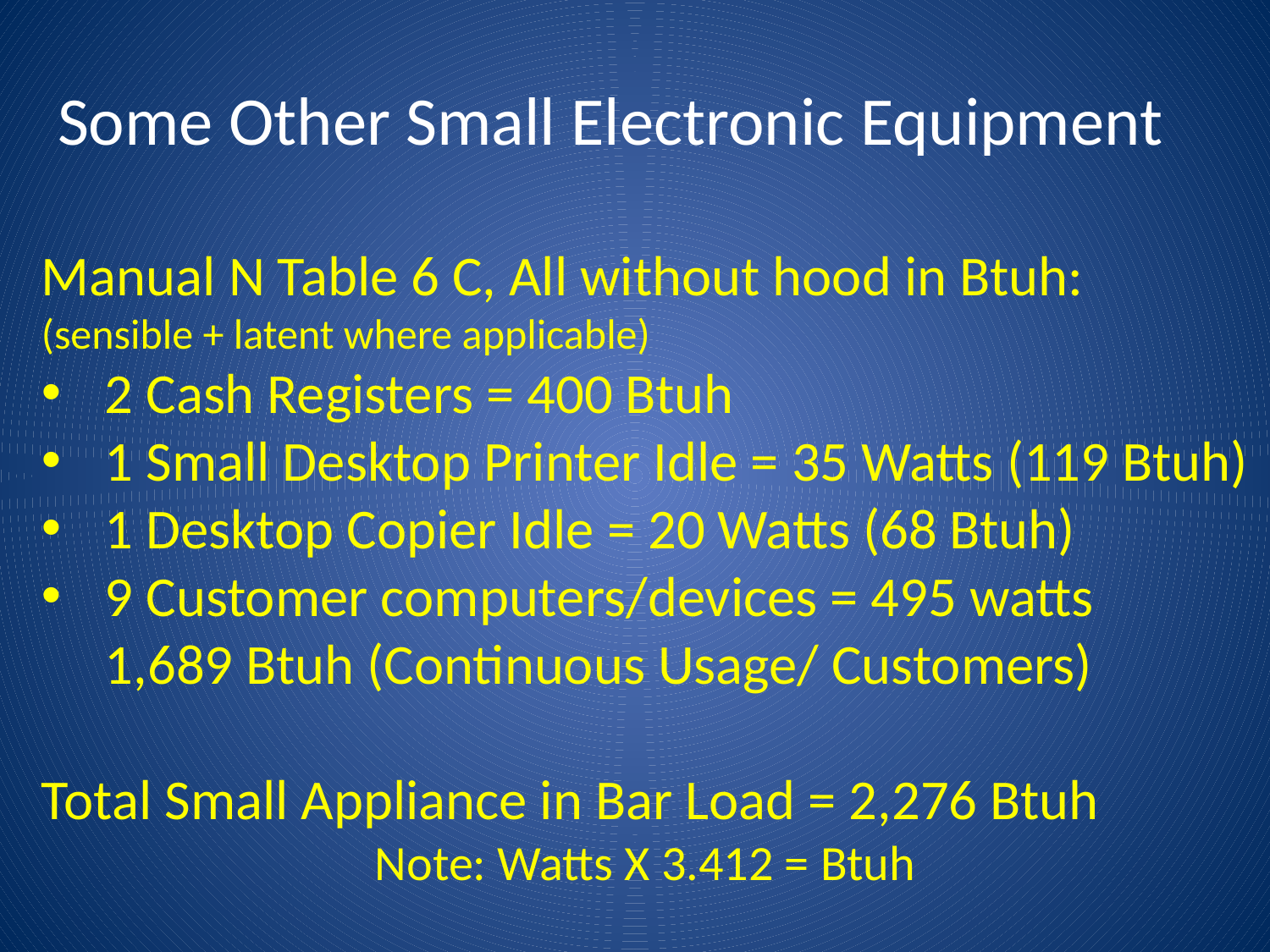

# Some Other Small Electronic Equipment
Manual N Table 6 C, All without hood in Btuh:
(sensible + latent where applicable)
2 Cash Registers = 400 Btuh
1 Small Desktop Printer Idle = 35 Watts (119 Btuh)
1 Desktop Copier Idle = 20 Watts (68 Btuh)
9 Customer computers/devices = 495 watts
     1,689 Btuh (Continuous Usage/ Customers)

Total Small Appliance in Bar Load = 2,276 Btuh
Note: Watts X 3.412 = Btuh